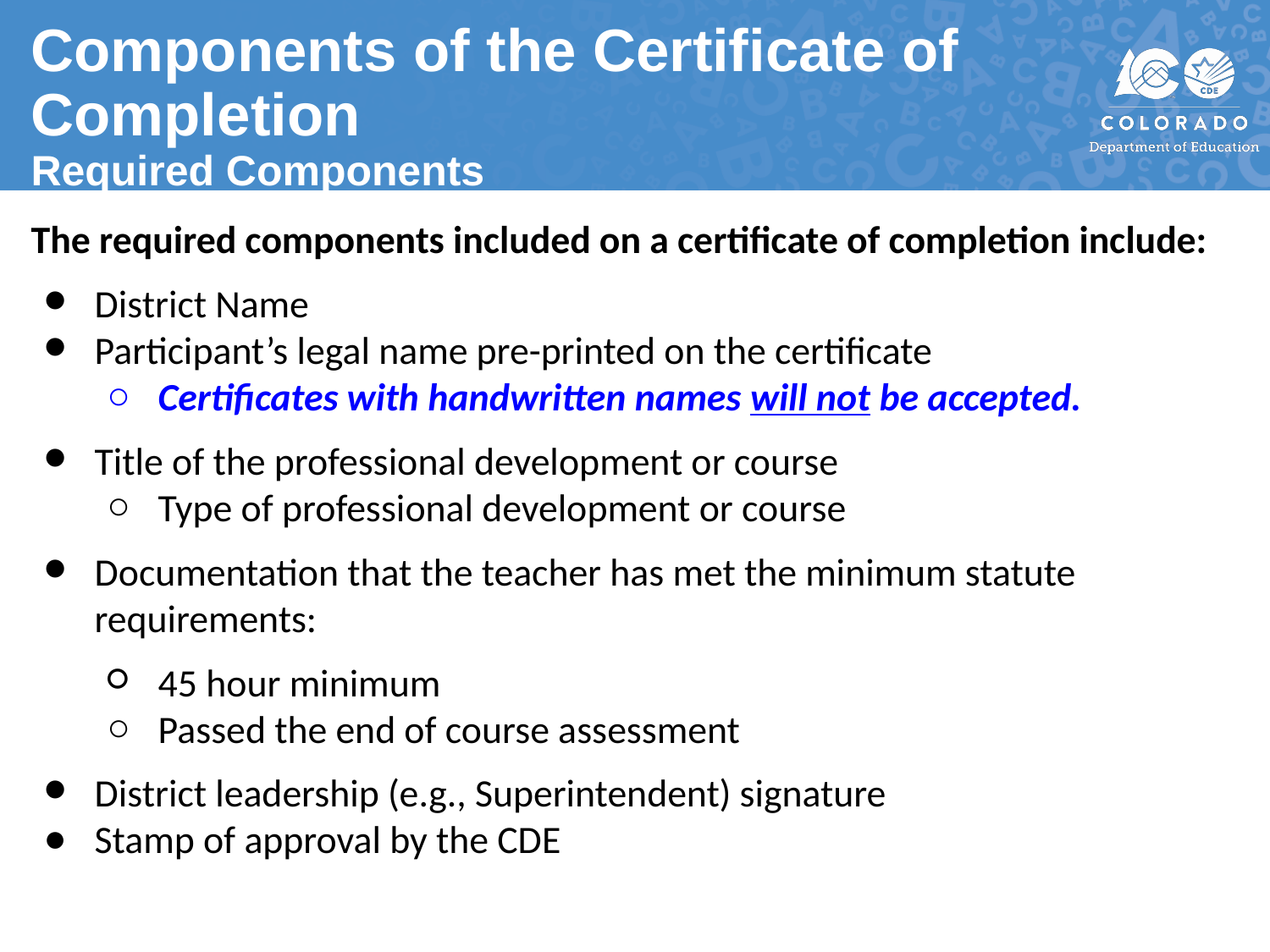

# Components of the Certificate of Completion
Required Components
The required components included on a certificate of completion include:
District Name
Participant’s legal name pre-printed on the certificate
Certificates with handwritten names will not be accepted.
Title of the professional development or course
Type of professional development or course
Documentation that the teacher has met the minimum statute requirements:
45 hour minimum
Passed the end of course assessment
District leadership (e.g., Superintendent) signature
Stamp of approval by the CDE